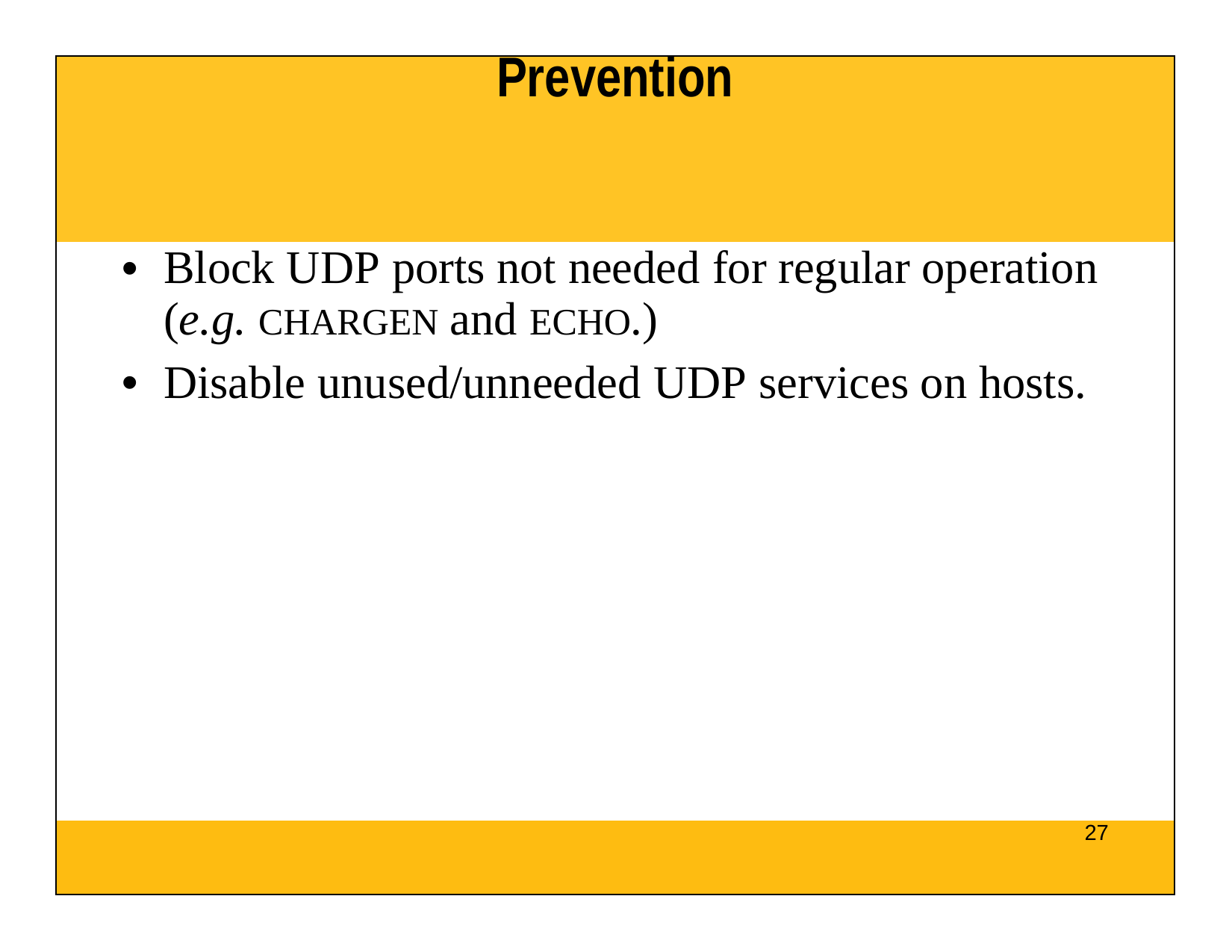

| Prevention |
| --- |
| Block UDP ports not needed for regular operation (e.g. CHARGEN and ECHO.) Disable unused/unneeded UDP services on hosts. |
| 27 |